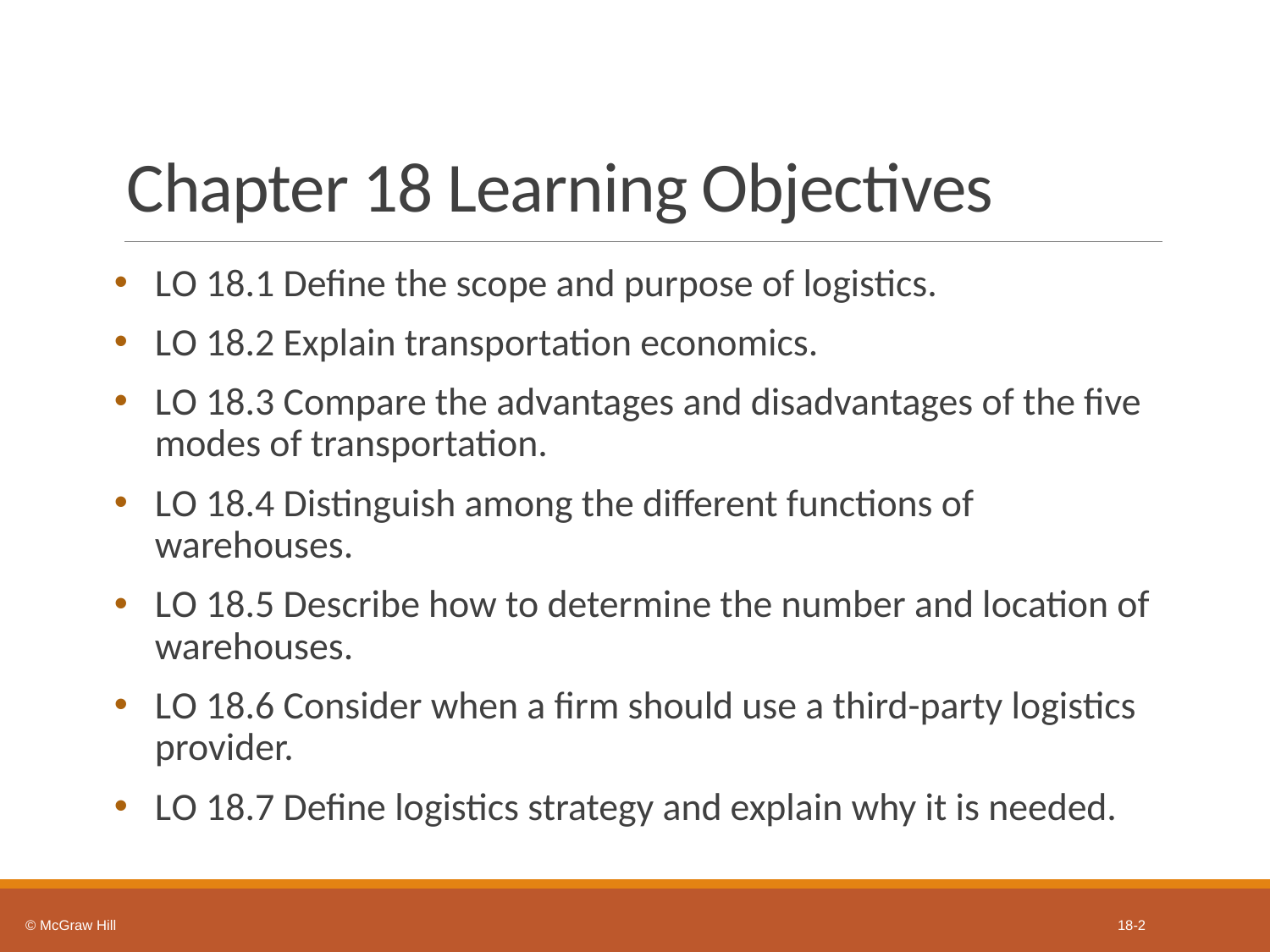

# Chapter 18 Learning Objectives
L O 18.1 Define the scope and purpose of logistics.
L O 18.2 Explain transportation economics.
L O 18.3 Compare the advantages and disadvantages of the five modes of transportation.
L O 18.4 Distinguish among the different functions of warehouses.
L O 18.5 Describe how to determine the number and location of warehouses.
L O 18.6 Consider when a firm should use a third-party logistics provider.
L O 18.7 Define logistics strategy and explain why it is needed.